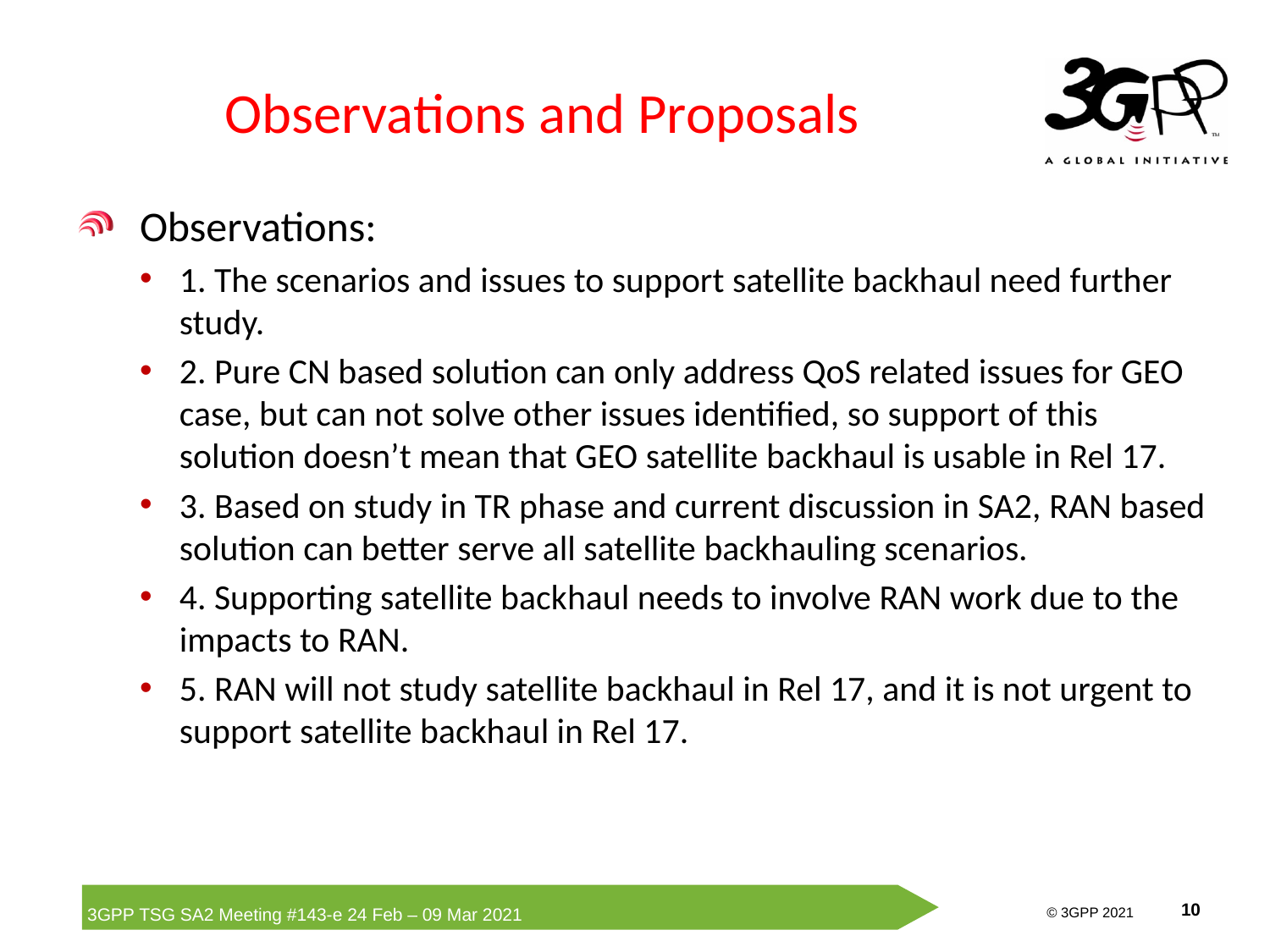

# Observations and Proposals
Observations:
1. The scenarios and issues to support satellite backhaul need further study.
2. Pure CN based solution can only address QoS related issues for GEO case, but can not solve other issues identified, so support of this solution doesn’t mean that GEO satellite backhaul is usable in Rel 17.
3. Based on study in TR phase and current discussion in SA2, RAN based solution can better serve all satellite backhauling scenarios.
4. Supporting satellite backhaul needs to involve RAN work due to the impacts to RAN.
5. RAN will not study satellite backhaul in Rel 17, and it is not urgent to support satellite backhaul in Rel 17.